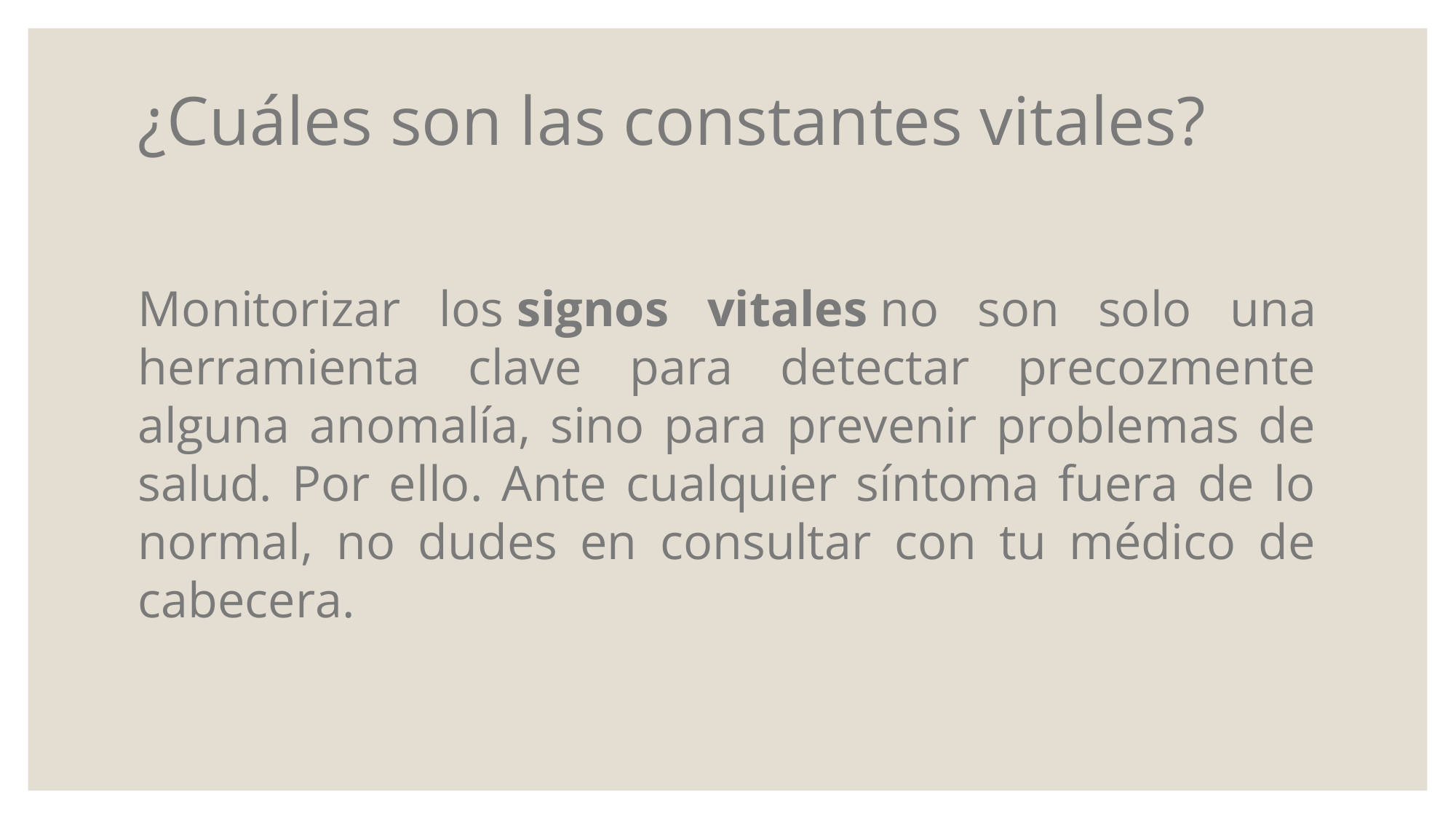

# ¿Cuáles son las constantes vitales?
Monitorizar los signos vitales no son solo una herramienta clave para detectar precozmente alguna anomalía, sino para prevenir problemas de salud. Por ello. Ante cualquier síntoma fuera de lo normal, no dudes en consultar con tu médico de cabecera.